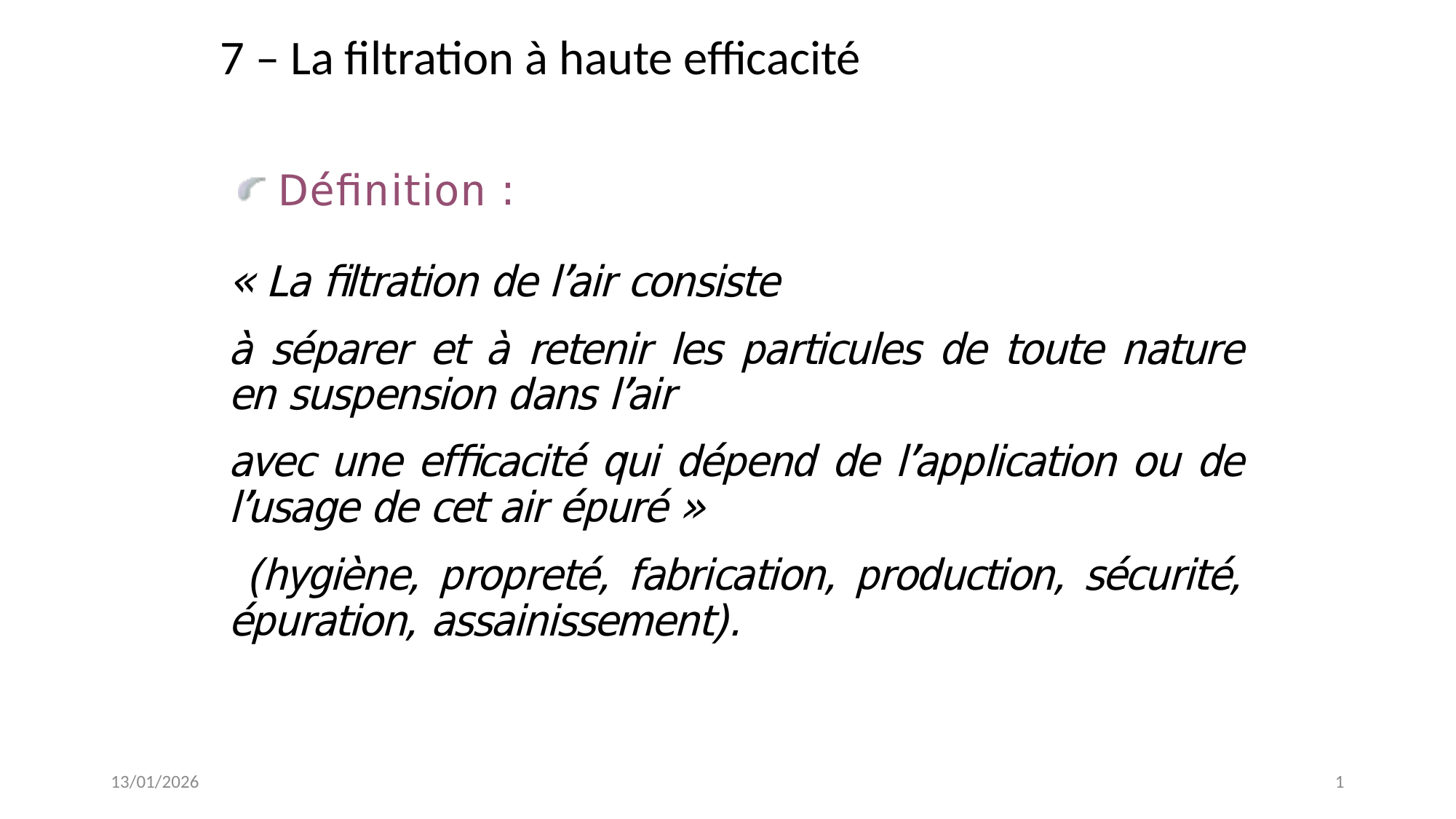

# 7 – La filtration à haute efficacité
Définition :
« La filtration de l’air consiste
à séparer et à retenir les particules de toute nature en suspension dans l’air
avec une efficacité qui dépend de l’application ou de l’usage de cet air épuré »
 (hygiène, propreté, fabrication, production, sécurité, épuration, assainissement).

13/01/2026
1